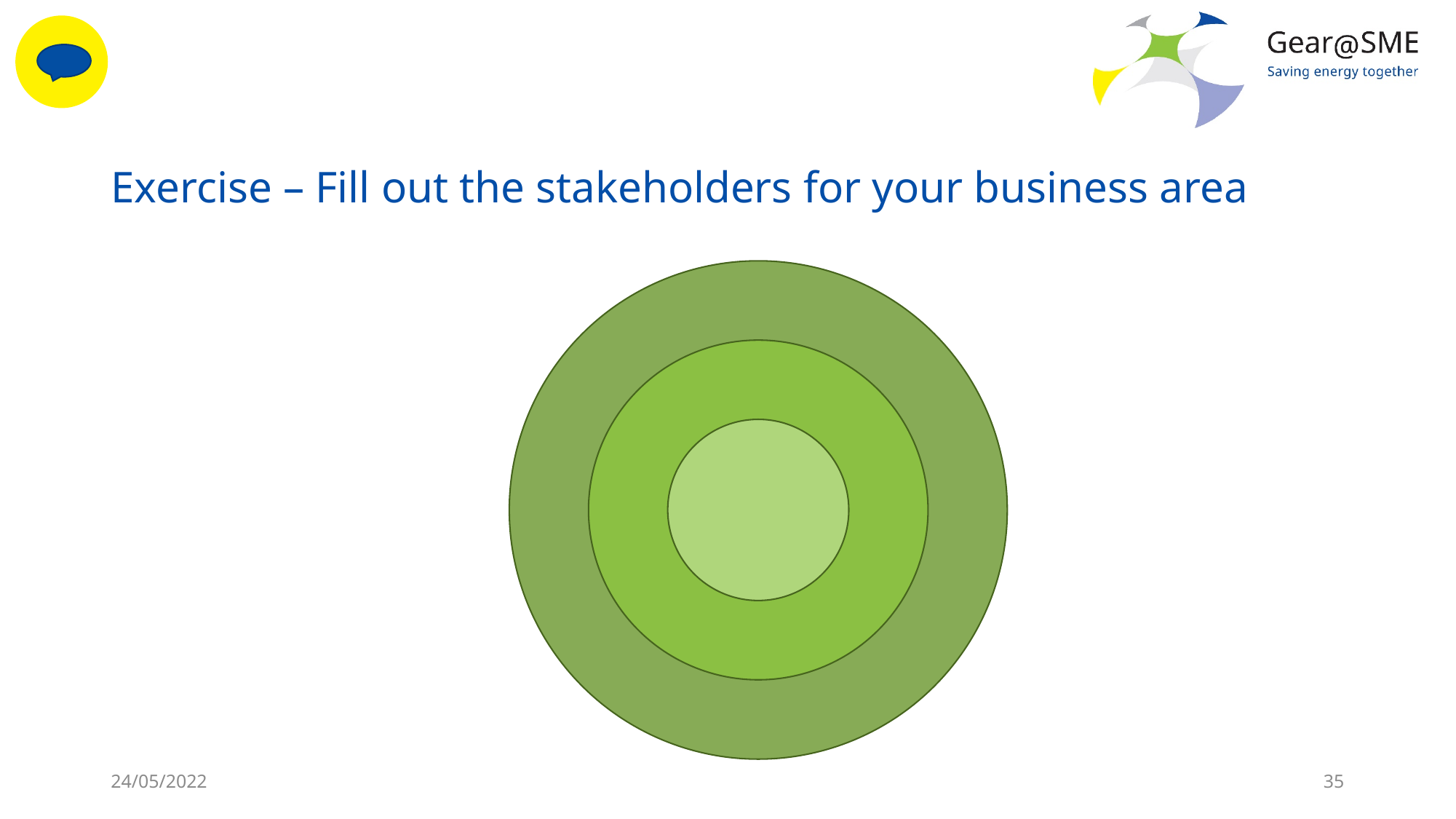

# Exercise – Fill out the stakeholders for your business area

24/05/2022
35